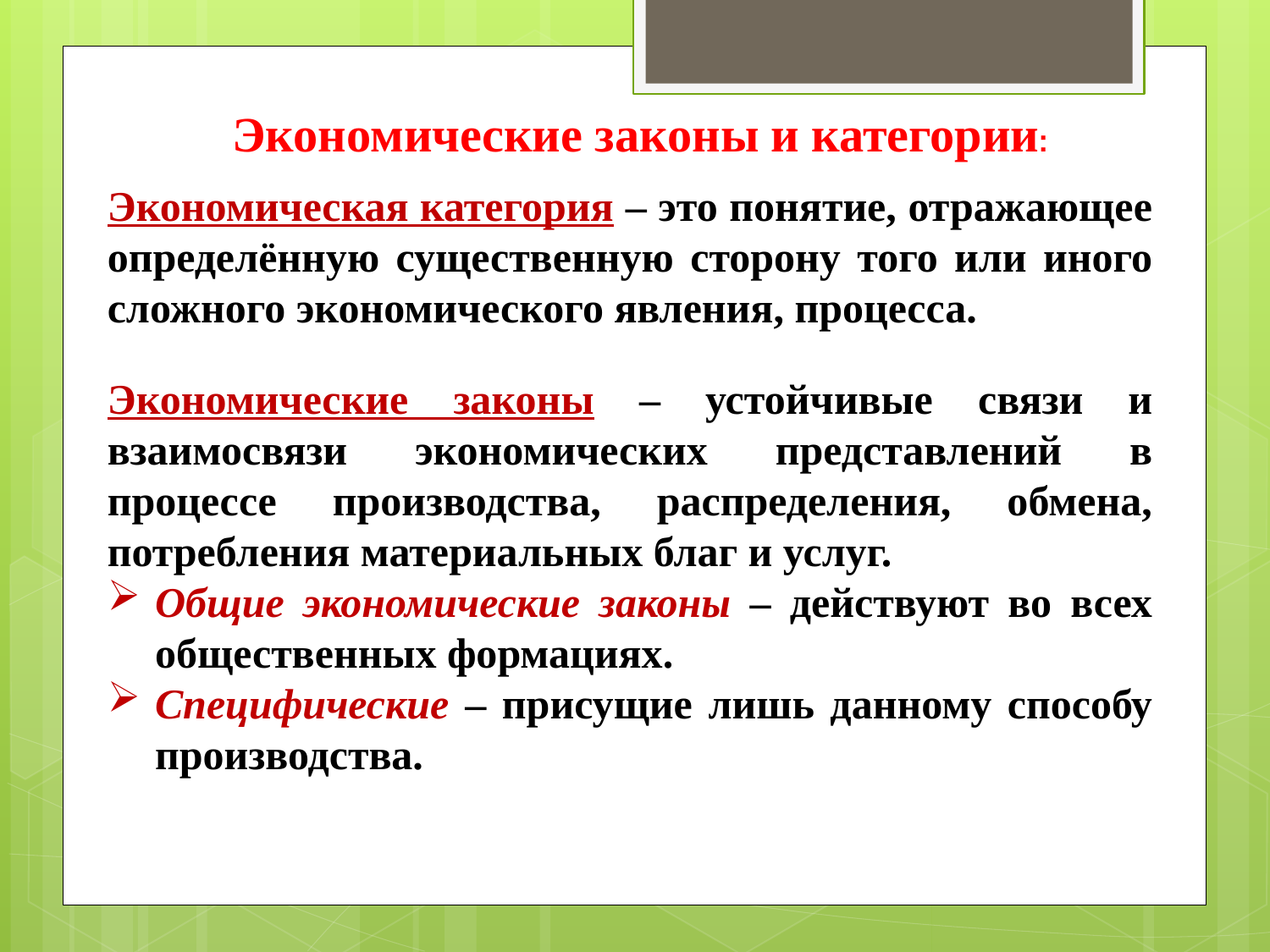

Экономические законы и категории:
Экономическая категория – это понятие, отражающее определённую существенную сторону того или иного сложного экономического явления, процесса.
Экономические законы – устойчивые связи и взаимосвязи экономических представлений в процессе производства, распределения, обмена, потребления материальных благ и услуг.
Общие экономические законы – действуют во всех общественных формациях.
Специфические – присущие лишь данному способу производства.